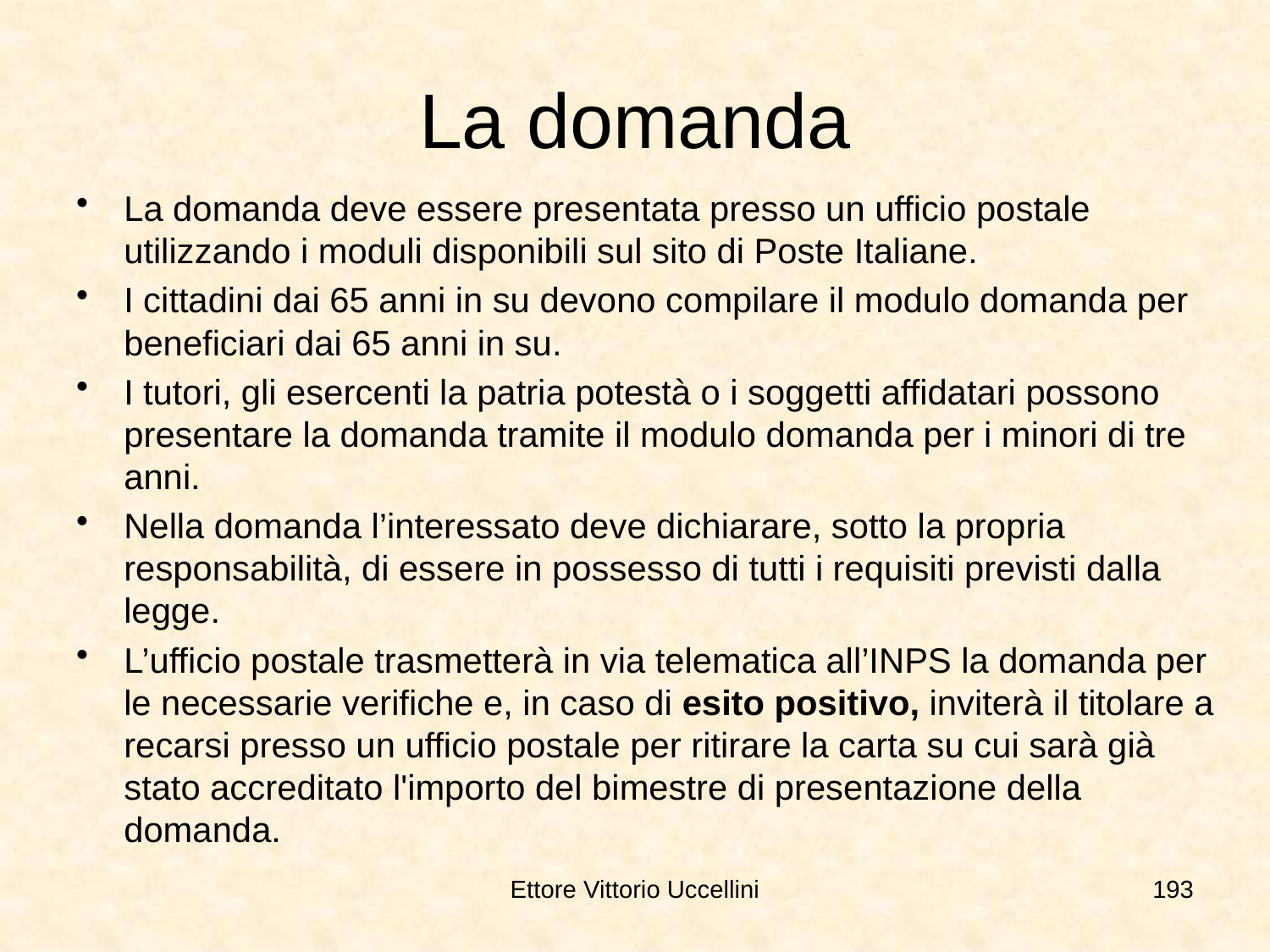

# La domanda
La domanda deve essere presentata presso un ufficio postale utilizzando i moduli disponibili sul sito di Poste Italiane.
I cittadini dai 65 anni in su devono compilare il modulo domanda per beneficiari dai 65 anni in su.
I tutori, gli esercenti la patria potestà o i soggetti affidatari possono presentare la domanda tramite il modulo domanda per i minori di tre anni.
Nella domanda l’interessato deve dichiarare, sotto la propria responsabilità, di essere in possesso di tutti i requisiti previsti dalla legge.
L’ufficio postale trasmetterà in via telematica all’INPS la domanda per le necessarie verifiche e, in caso di esito positivo, inviterà il titolare a recarsi presso un ufficio postale per ritirare la carta su cui sarà già stato accreditato l'importo del bimestre di presentazione della domanda.
Ettore Vittorio Uccellini
193